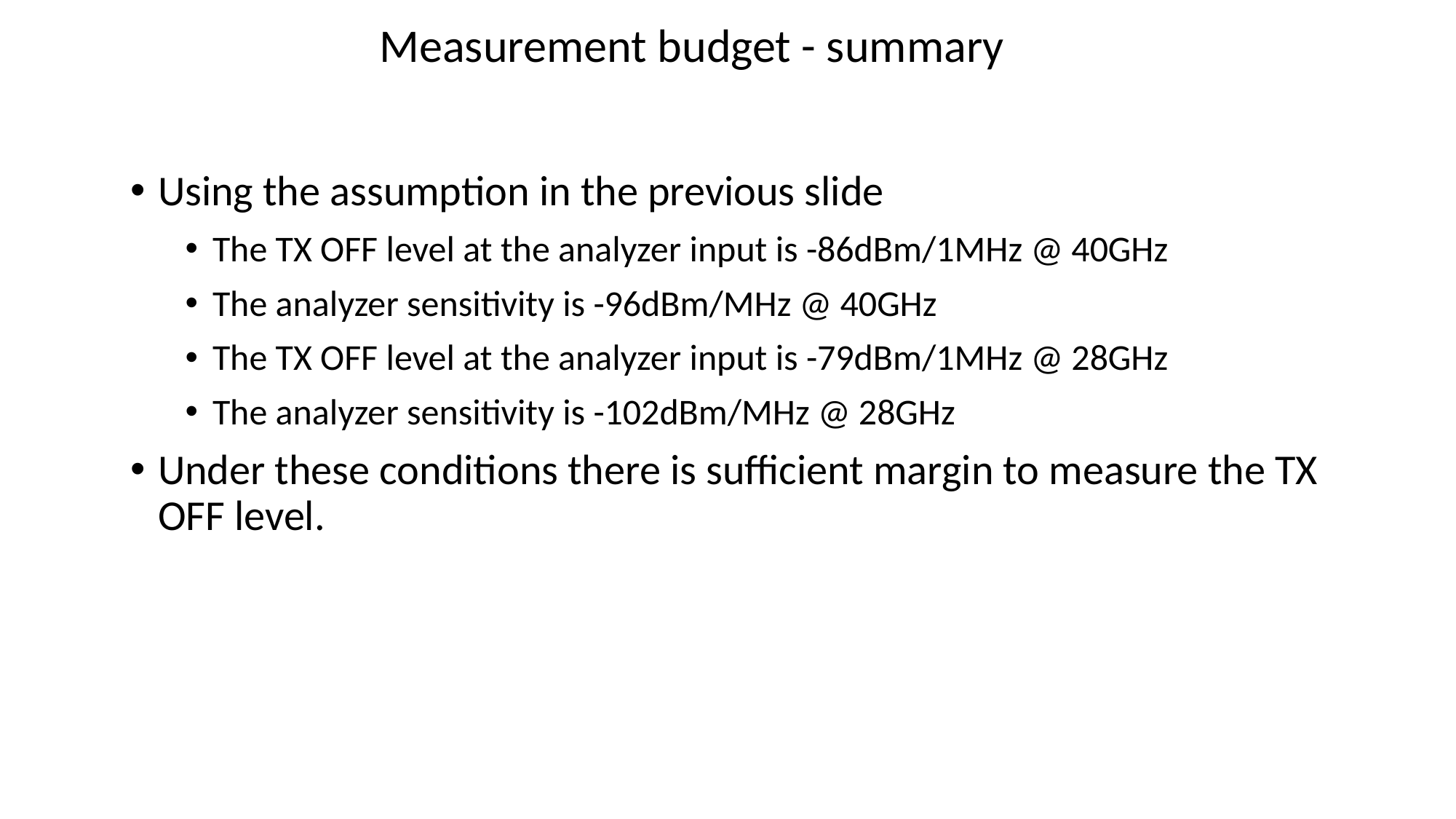

# Measurement budget - summary
Using the assumption in the previous slide
The TX OFF level at the analyzer input is -86dBm/1MHz @ 40GHz
The analyzer sensitivity is -96dBm/MHz @ 40GHz
The TX OFF level at the analyzer input is -79dBm/1MHz @ 28GHz
The analyzer sensitivity is -102dBm/MHz @ 28GHz
Under these conditions there is sufficient margin to measure the TX OFF level.